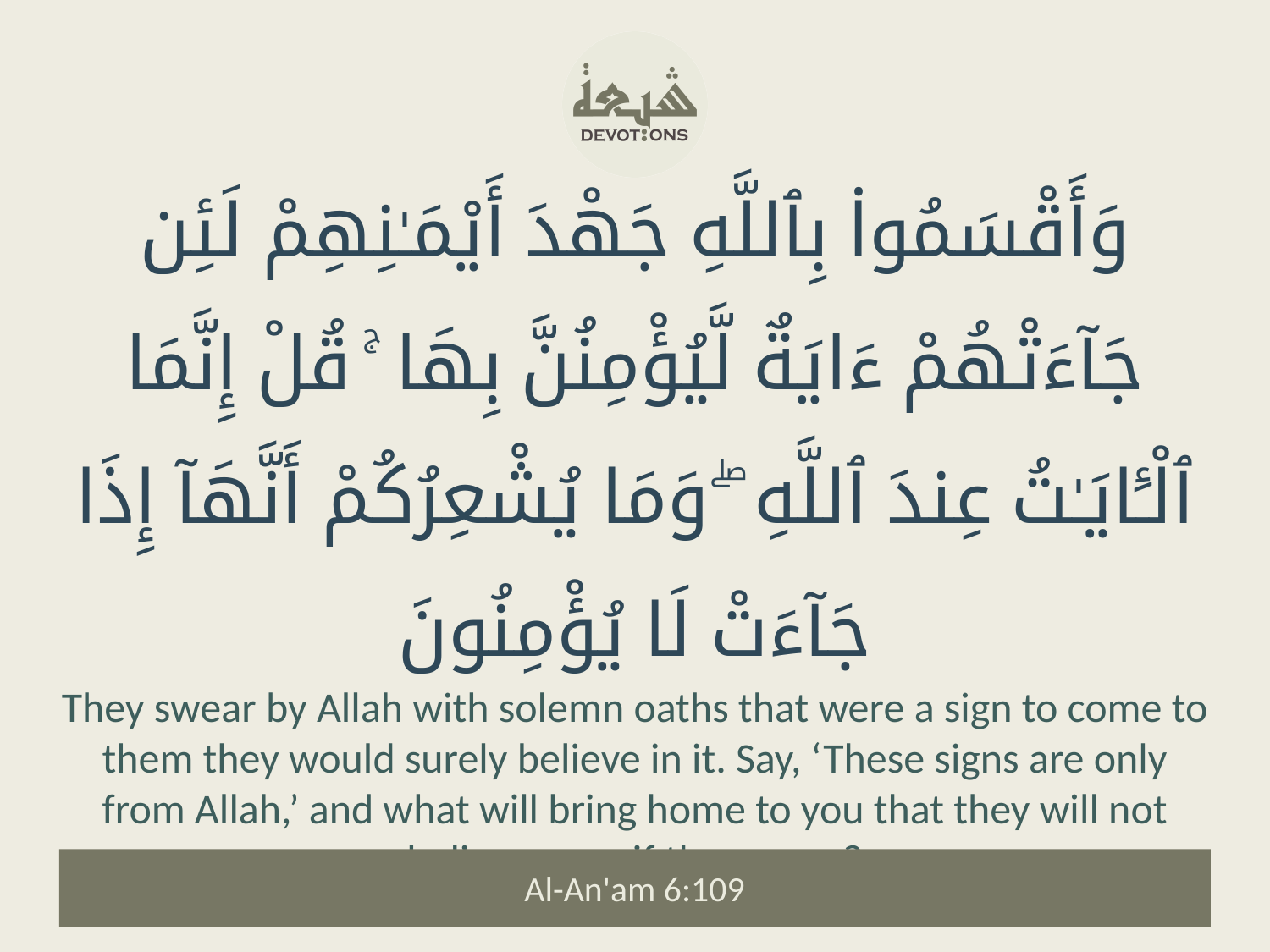

وَأَقْسَمُوا۟ بِٱللَّهِ جَهْدَ أَيْمَـٰنِهِمْ لَئِن جَآءَتْهُمْ ءَايَةٌ لَّيُؤْمِنُنَّ بِهَا ۚ قُلْ إِنَّمَا ٱلْـَٔايَـٰتُ عِندَ ٱللَّهِ ۖ وَمَا يُشْعِرُكُمْ أَنَّهَآ إِذَا جَآءَتْ لَا يُؤْمِنُونَ
They swear by Allah with solemn oaths that were a sign to come to them they would surely believe in it. Say, ‘These signs are only from Allah,’ and what will bring home to you that they will not believe even if they came?
Al-An'am 6:109